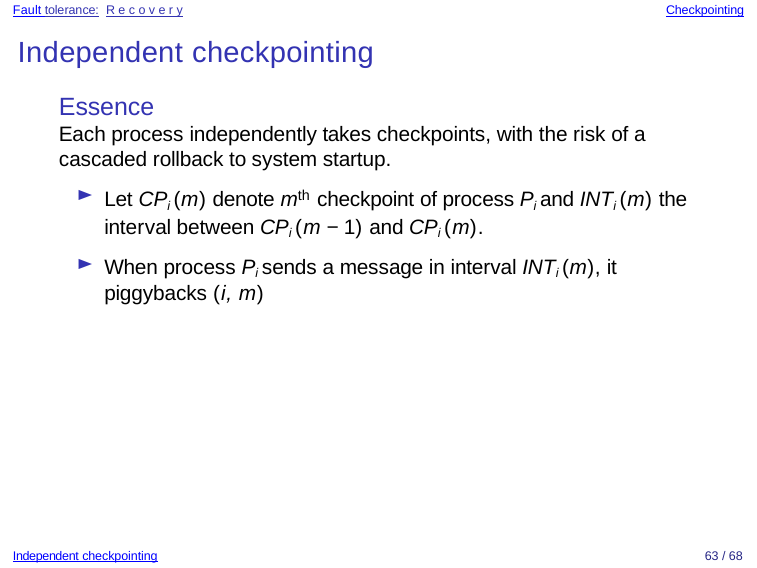

Fault tolerance: Recovery	Checkpointing
# Independent checkpointing
Essence
Each process independently takes checkpoints, with the risk of a  cascaded rollback to system startup.
Let CPi (m) denote mth checkpoint of process Pi and INTi (m) the  interval between CPi (m − 1) and CPi (m).
When process Pi sends a message in interval INTi (m), it  piggybacks (i, m)
Independent checkpointing
63 / 68